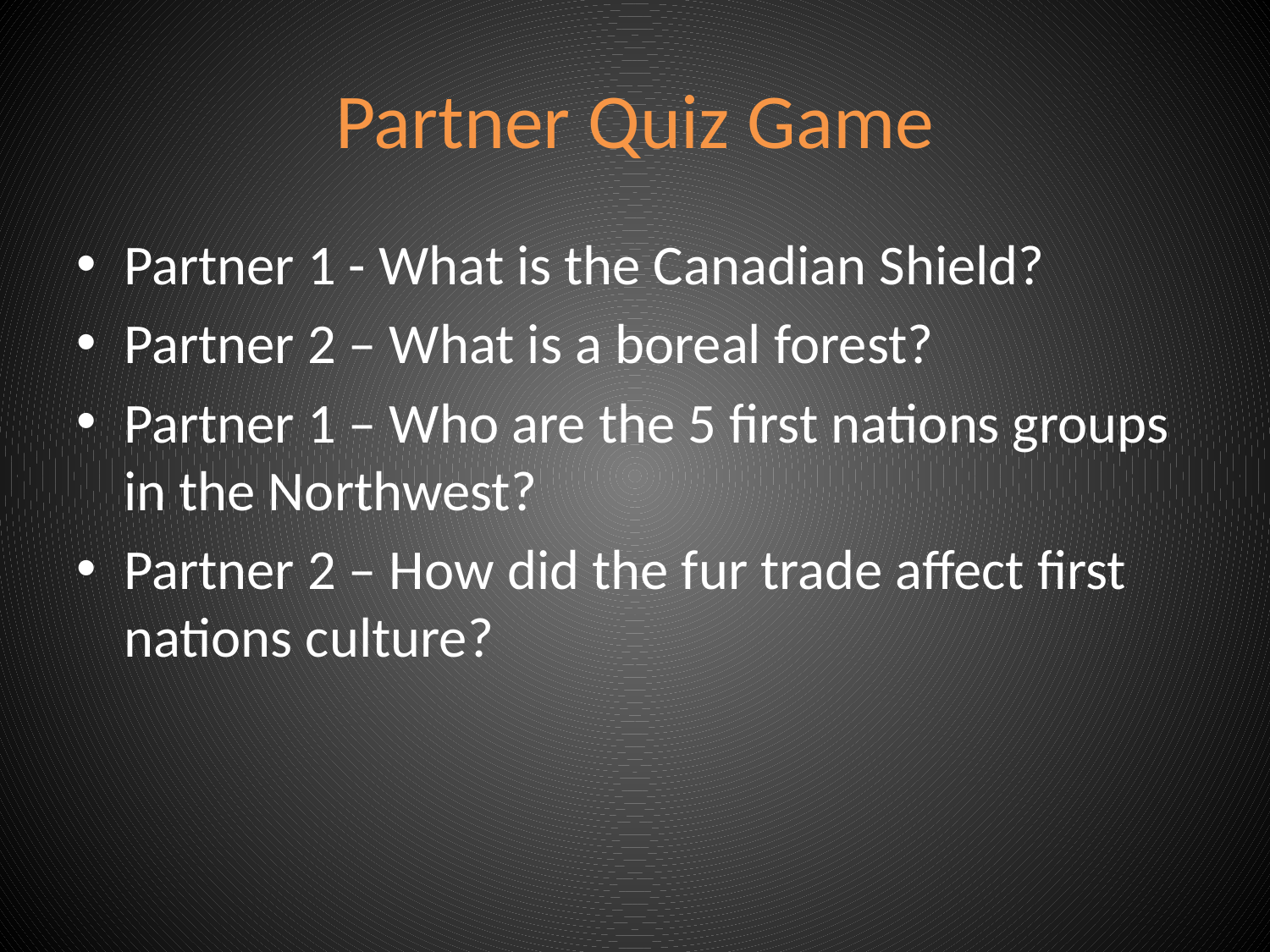

# Partner Quiz Game
Partner 1 - What is the Canadian Shield?
Partner 2 – What is a boreal forest?
Partner 1 – Who are the 5 first nations groups in the Northwest?
Partner 2 – How did the fur trade affect first nations culture?